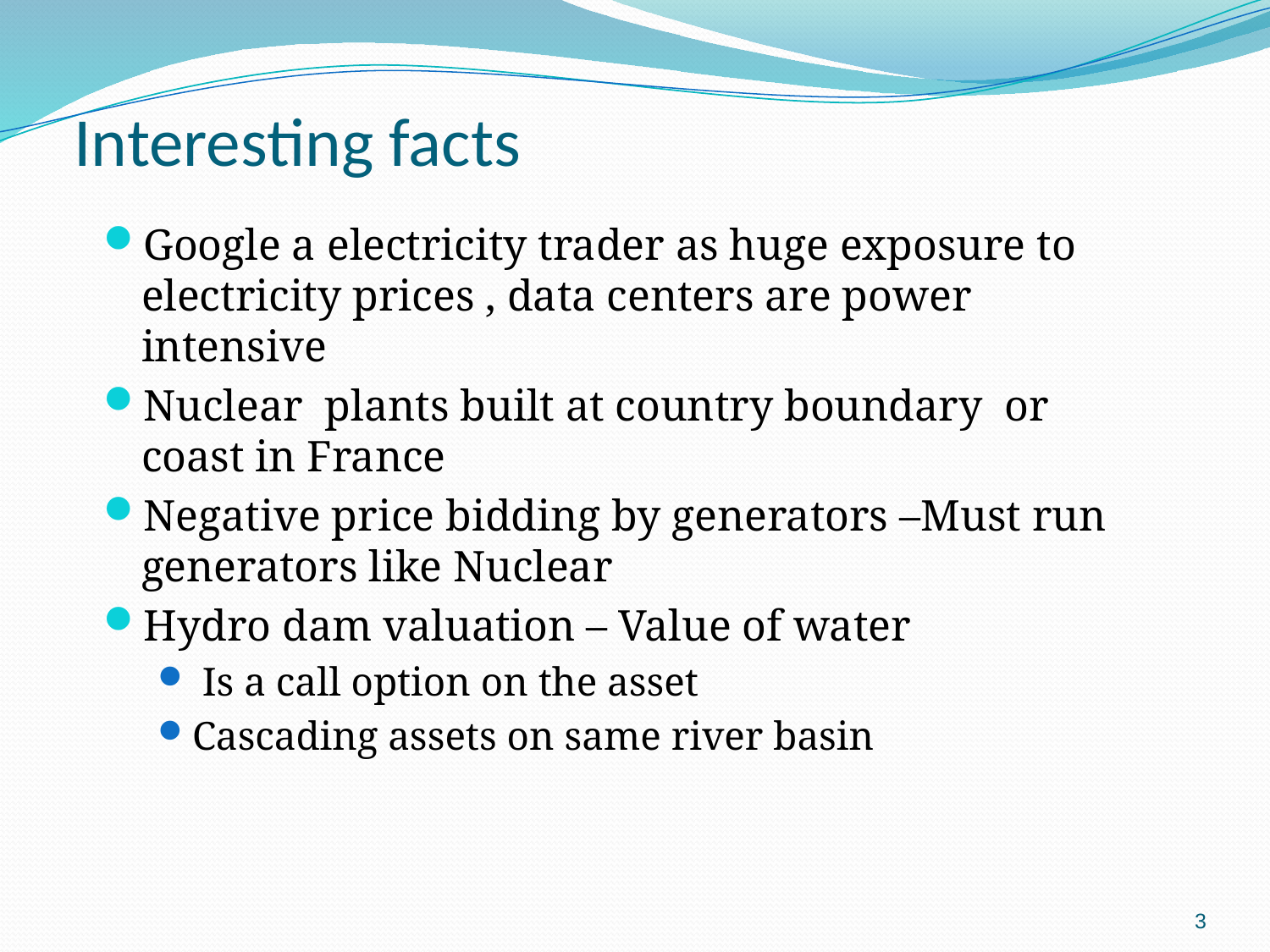

# Interesting facts
Google a electricity trader as huge exposure to electricity prices , data centers are power intensive
Nuclear  plants built at country boundary  or coast in France
Negative price bidding by generators –Must run generators like Nuclear
Hydro dam valuation – Value of water
 Is a call option on the asset
Cascading assets on same river basin

3